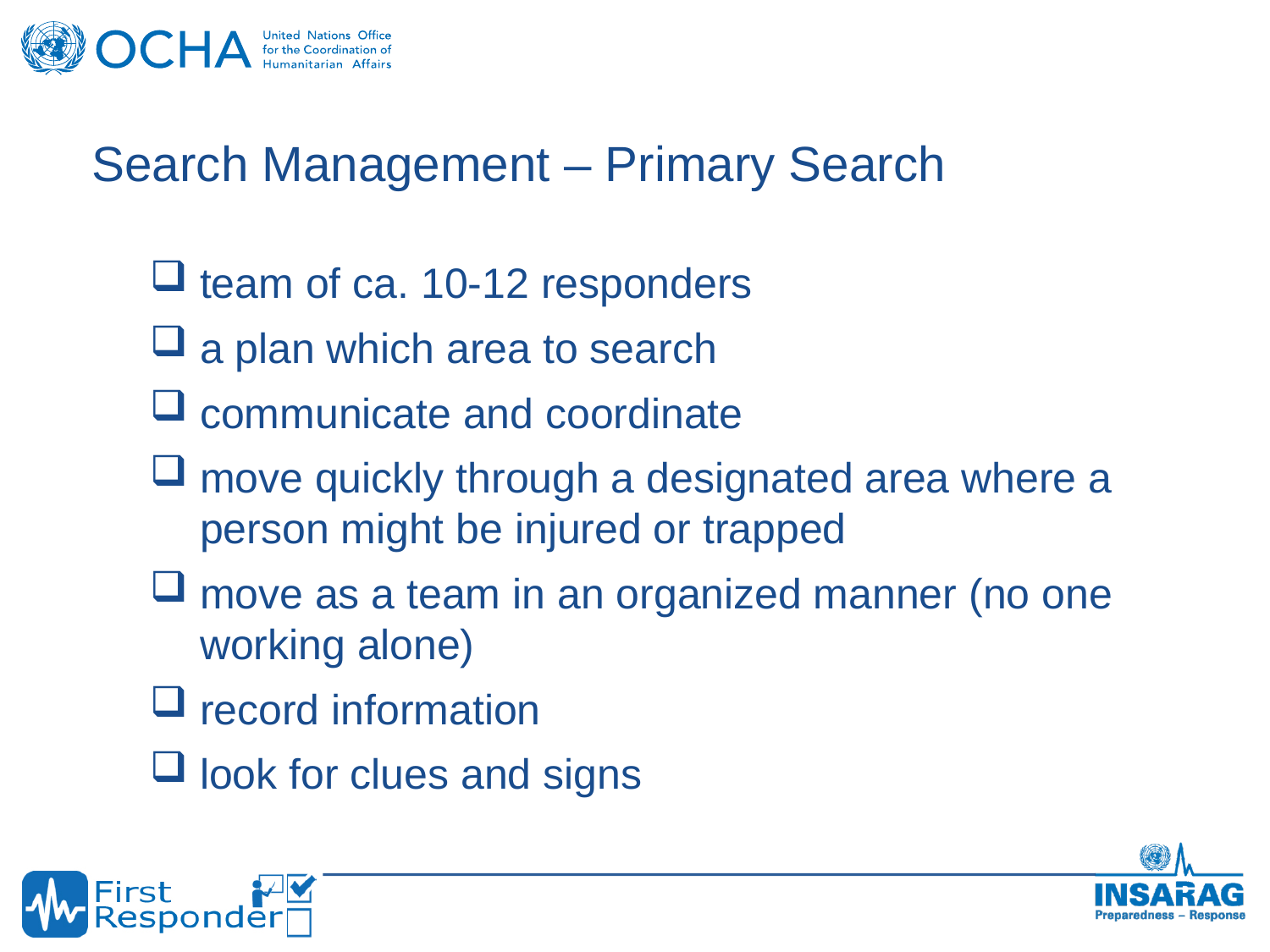

# Search Management – Primary Search
team of ca. 10-12 responders
a plan which area to search
communicate and coordinate
move quickly through a designated area where a person might be injured or trapped
move as a team in an organized manner (no one working alone)
record information
look for clues and signs